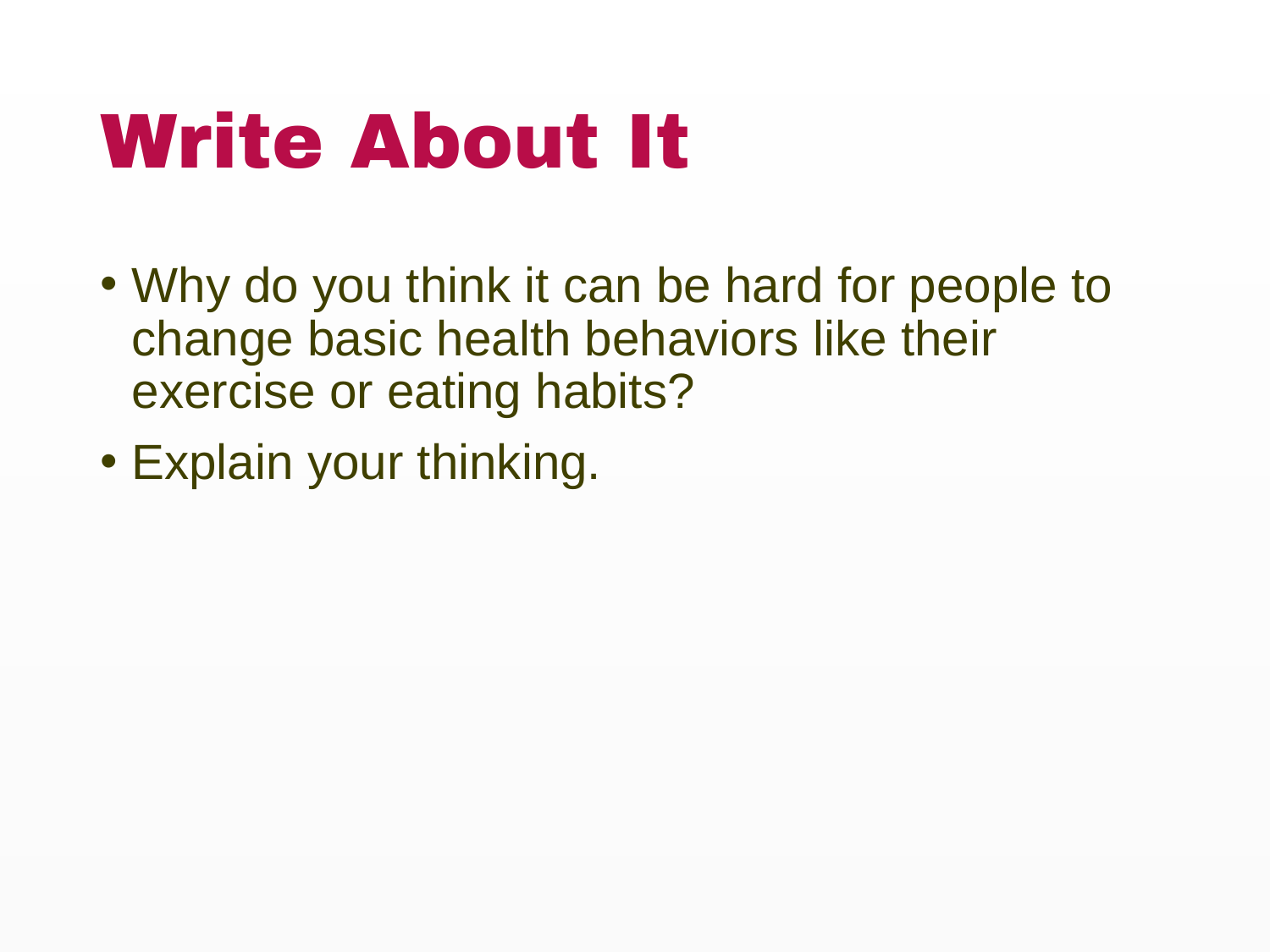

# Write About It
Why do you think it can be hard for people to change basic health behaviors like their exercise or eating habits?
Explain your thinking.